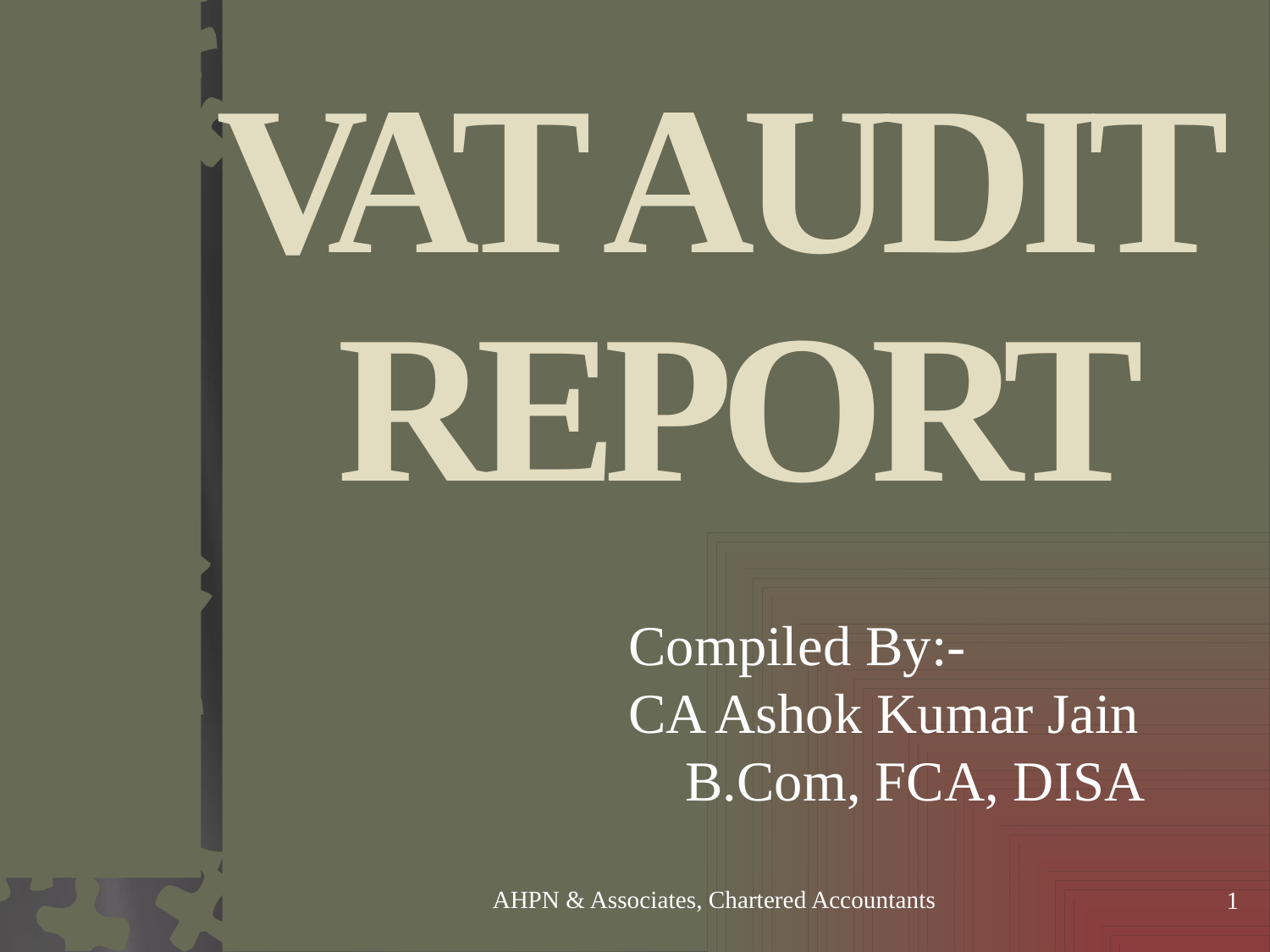

VAT AUDIT
REPORT
                              Compiled By:-
                              CA Ashok Kumar Jain
                                  B.Com, FCA, DISA
1
AHPN & Associates, Chartered Accountants